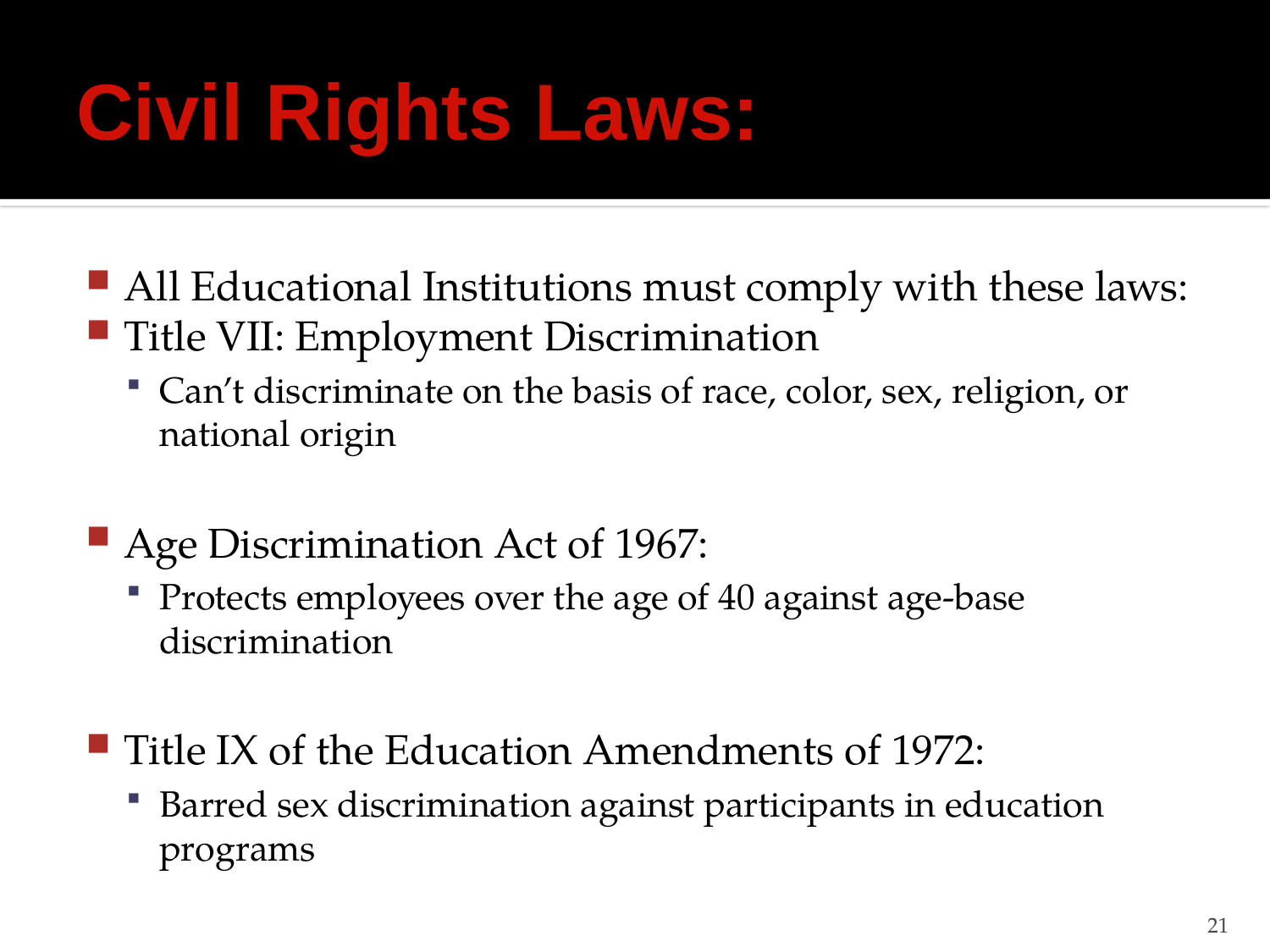

# Civil Rights Laws:
All Educational Institutions must comply with these laws:
Title VII: Employment Discrimination
Can’t discriminate on the basis of race, color, sex, religion, or national origin

Age Discrimination Act of 1967:
Protects employees over the age of 40 against age-base discrimination

Title IX of the Education Amendments of 1972:
Barred sex discrimination against participants in education programs

21